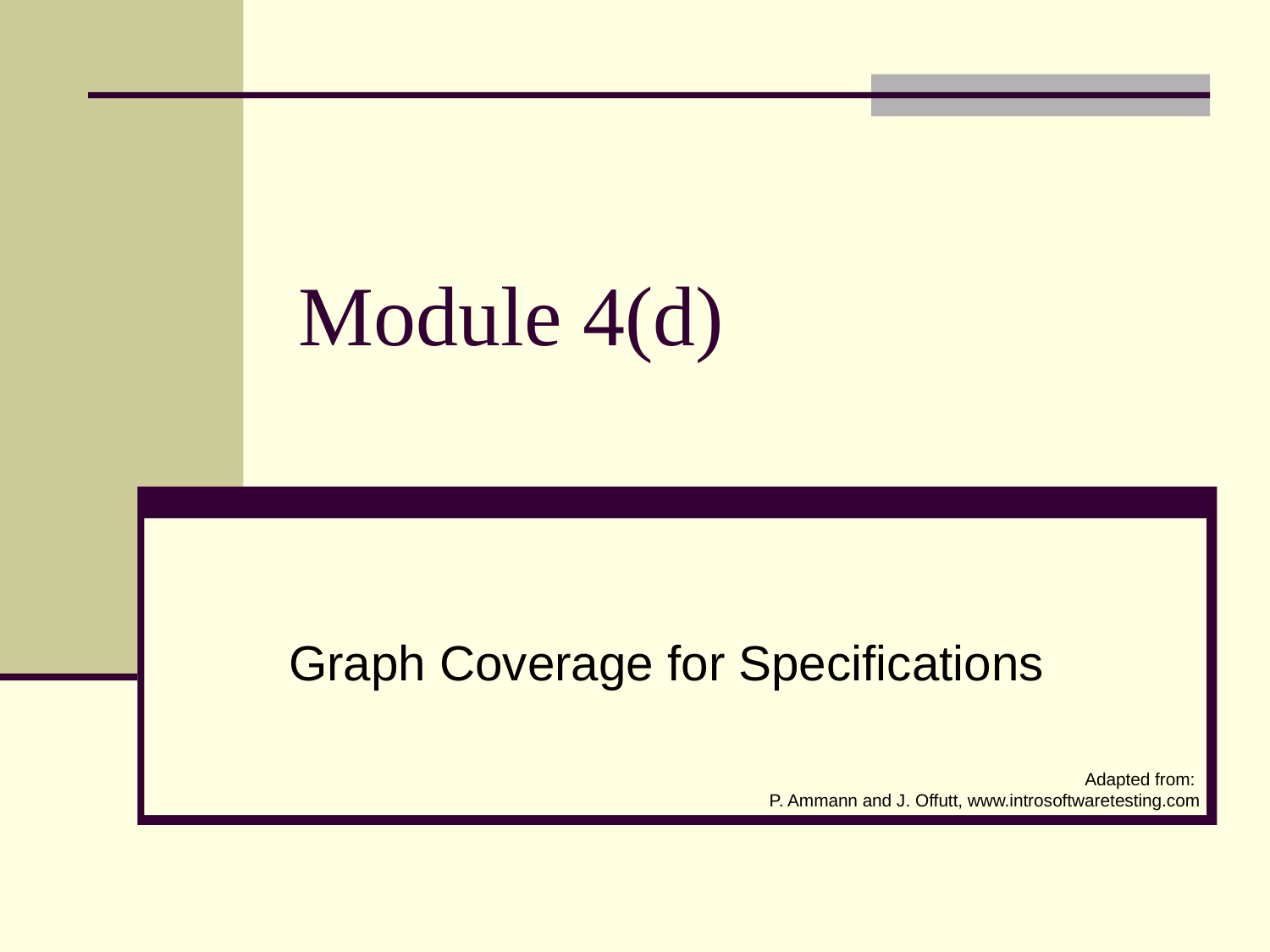

# Module 4(d)
Graph Coverage for Specifications